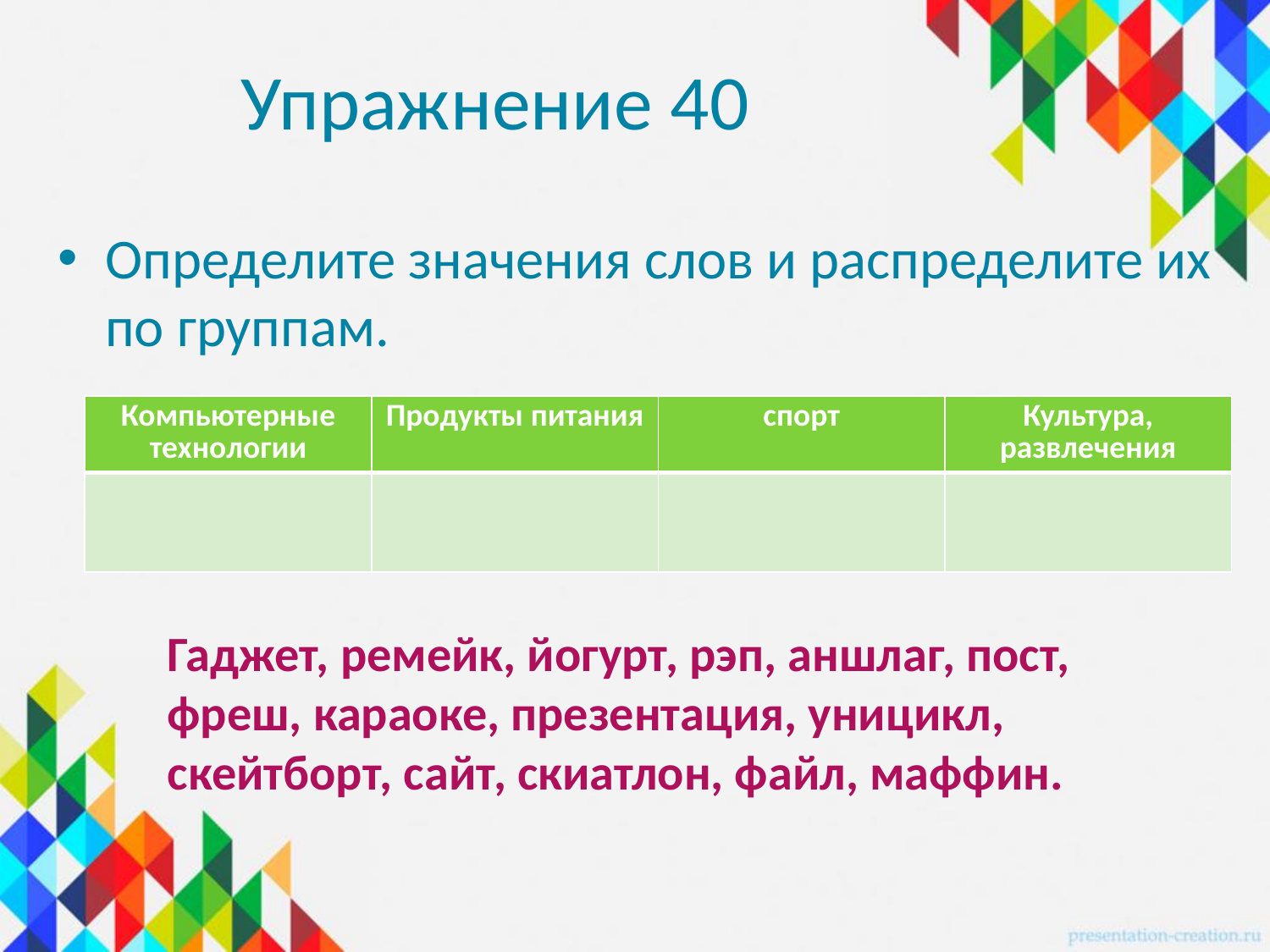

# Упражнение 40
Определите значения слов и распределите их по группам.

| Компьютерные технологии | Продукты питания | спорт | Культура, развлечения |
| --- | --- | --- | --- |
|  |  |  |  |
Гаджет, ремейк, йогурт, рэп, аншлаг, пост, фреш, караоке, презентация, уницикл, скейтборт, сайт, скиатлон, файл, маффин.